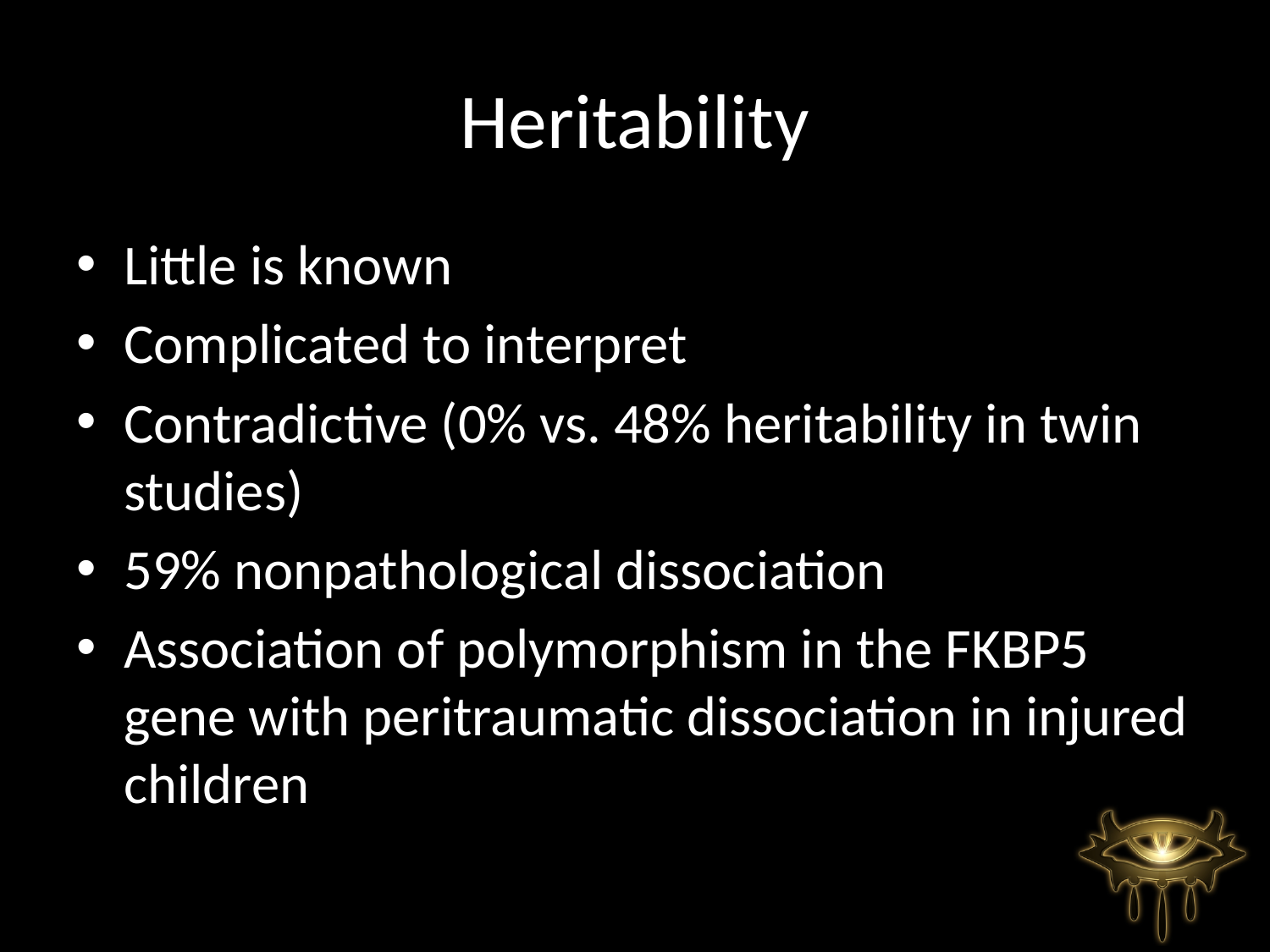

# Heritability
Little is known
Complicated to interpret
Contradictive (0% vs. 48% heritability in twin studies)
59% nonpathological dissociation
Association of polymorphism in the FKBP5 gene with peritraumatic dissociation in injured children